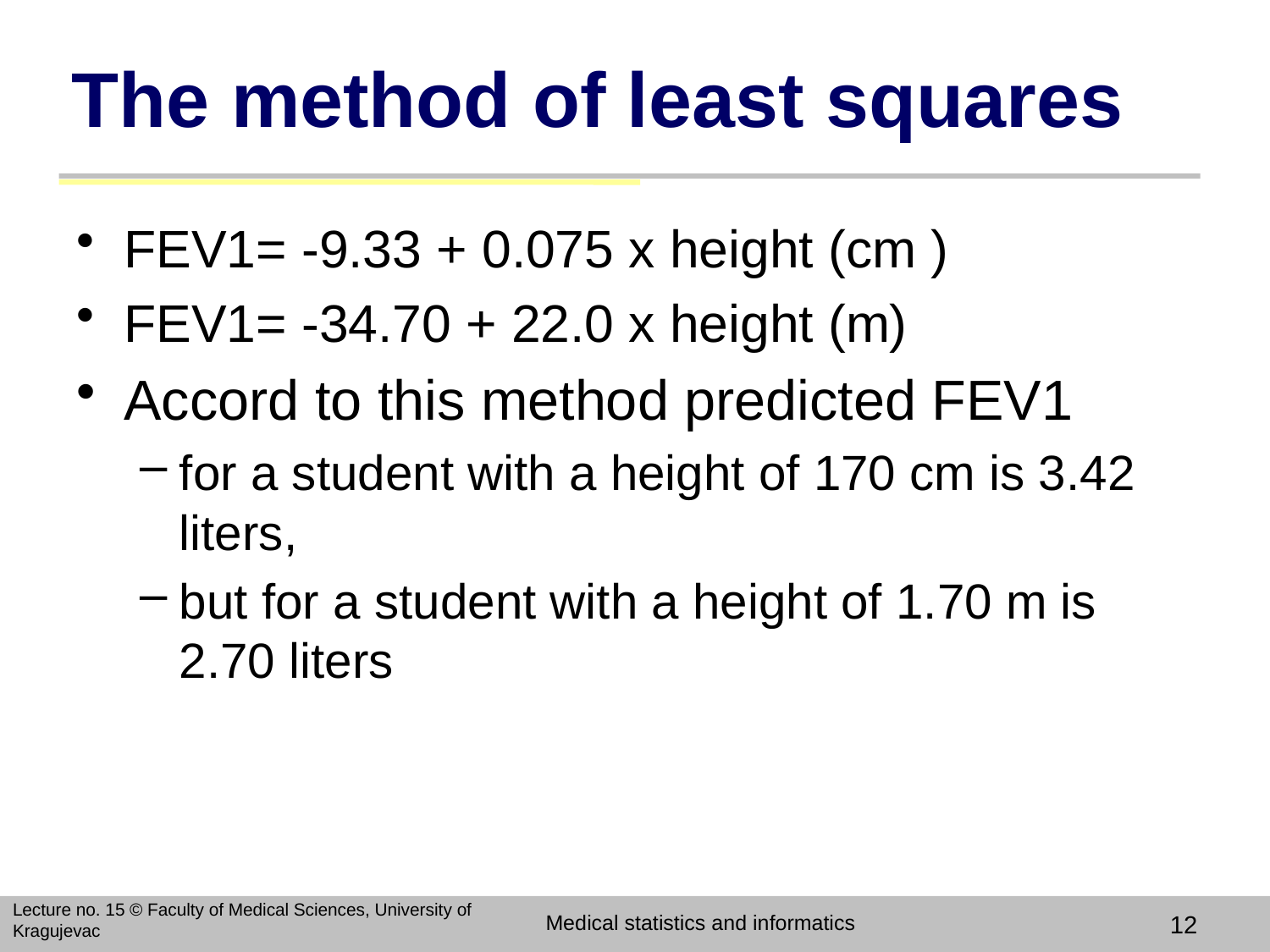

# The method of least squares
FEV1= -9.33 + 0.075 x height (cm )
FEV1= -34.70 + 22.0 x height (m)
Accord to this method predicted FEV1
for a student with a height of 170 cm is 3.42 liters,
but for a student with a height of 1.70 m is 2.70 liters
Lecture no. 15 © Faculty of Medical Sciences, University of Kragujevac
Medical statistics and informatics
12